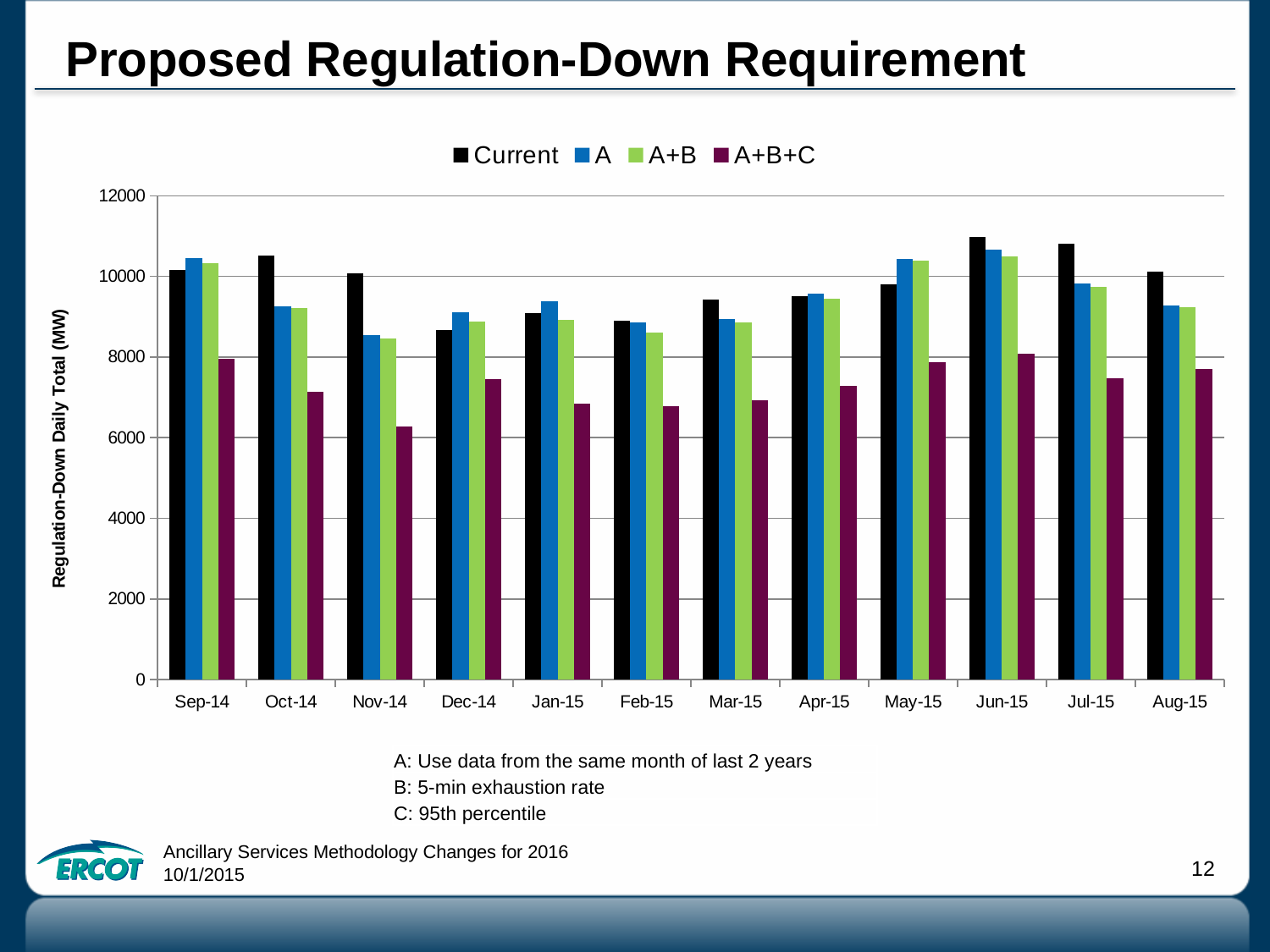

# Proposed Regulation-Down Requirement

### Chart

| Category | Current | A | A+B | A+B+C |
|---|---|---|---|---|
| 42005 | 9089.0 | 9387.0 | 8921.0 | 6841.0 |
| 42036 | 8891.0 | 8859.0 | 8599.0 | 6790.0 |
| 42064 | 9429.0 | 8938.0 | 8869.0 | 6925.0 |
| 42095 | 9515.0 | 9576.0 | 9441.0 | 7293.0 |
| 42125 | 9805.0 | 10436.0 | 10397.0 | 7877.0 |
| 42156 | 10988.0 | 10657.0 | 10506.0 | 8078.0 |
| 42186 | 10809.0 | 9832.0 | 9735.0 | 7483.0 |
| 42217 | 10118.0 | 9275.0 | 9239.0 | 7705.0 |
| 41883 | 10160.0 | 10448.0 | 10329.0 | 7961.0 |
| 41913 | 10524.0 | 9254.0 | 9220.0 | 7144.0 |
| 41944 | 10083.0 | 8547.0 | 8459.0 | 6271.0 |
| 41974 | 8664.0 | 9116.0 | 8878.0 | 7447.0 |
| A: Use data from the same month of last 2 years |
| --- |
| B: 5-min exhaustion rate |
| C: 95th percentile |